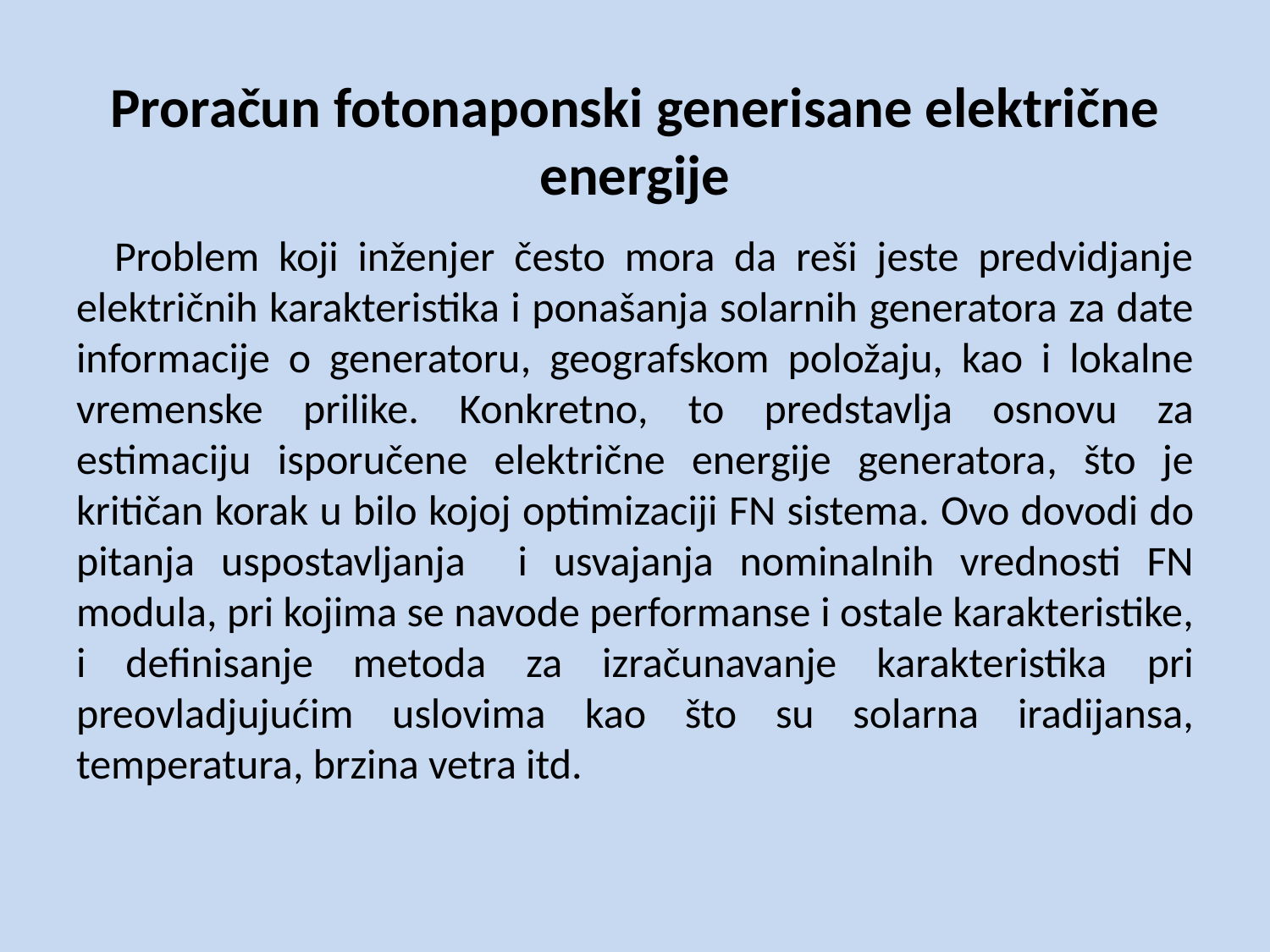

# Proračun fotonaponski generisane električne energije
Problem koji inženjer često mora da reši jeste predvidjanje električnih karakteristika i ponašanja solarnih generatora za date informacije o generatoru, geografskom položaju, kao i lokalne vremenske prilike. Konkretno, to predstavlja osnovu za estimaciju isporučene električne energije generatora, što je kritičan korak u bilo kojoj optimizaciji FN sistema. Ovo dovodi do pitanja uspostavljanja  i usvajanja nominalnih vrednosti FN modula, pri kojima se navode performanse i ostale karakteristike, i definisanje metoda za izračunavanje karakteristika pri preovladjujućim uslovima kao što su solarna iradijansa, temperatura, brzina vetra itd.